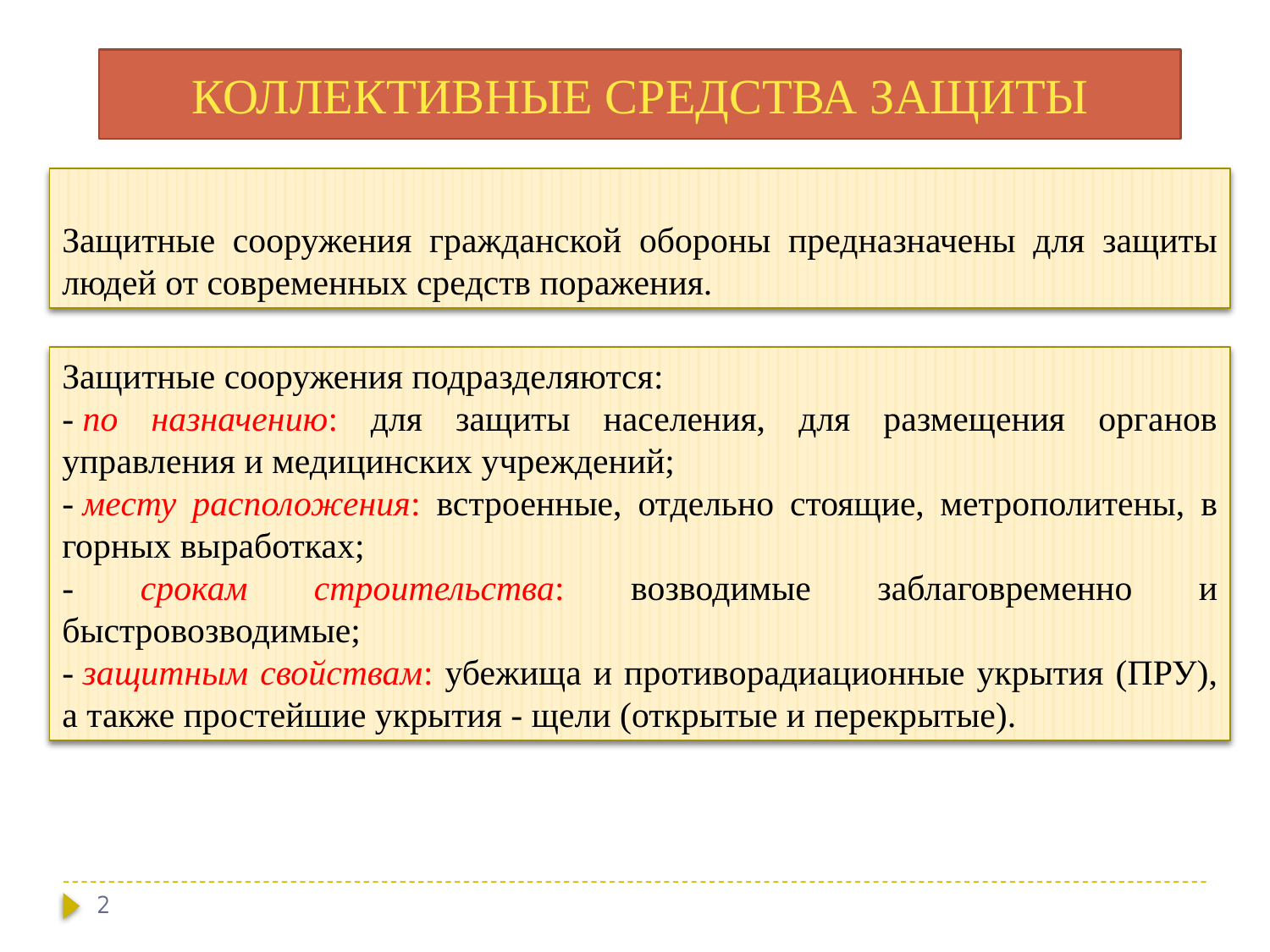

КОЛЛЕКТИВНЫЕ СРЕДСТВА ЗАЩИТЫ

Защитные сооружения гражданской обороны предназначены для защиты людей от современных средств поражения.
Защитные сооружения подразделяются:
- по назначению: для защиты населения, для размещения органов управления и медицинских учреждений;
- месту расположения: встроенные, отдельно стоящие, метрополитены, в горных выработках;
- срокам строительства: возводимые заблаговременно и быстровозводимые;
- защитным свойствам: убежища и противорадиационные укрытия (ПРУ), а также простейшие укрытия - щели (открытые и перекрытые).
2